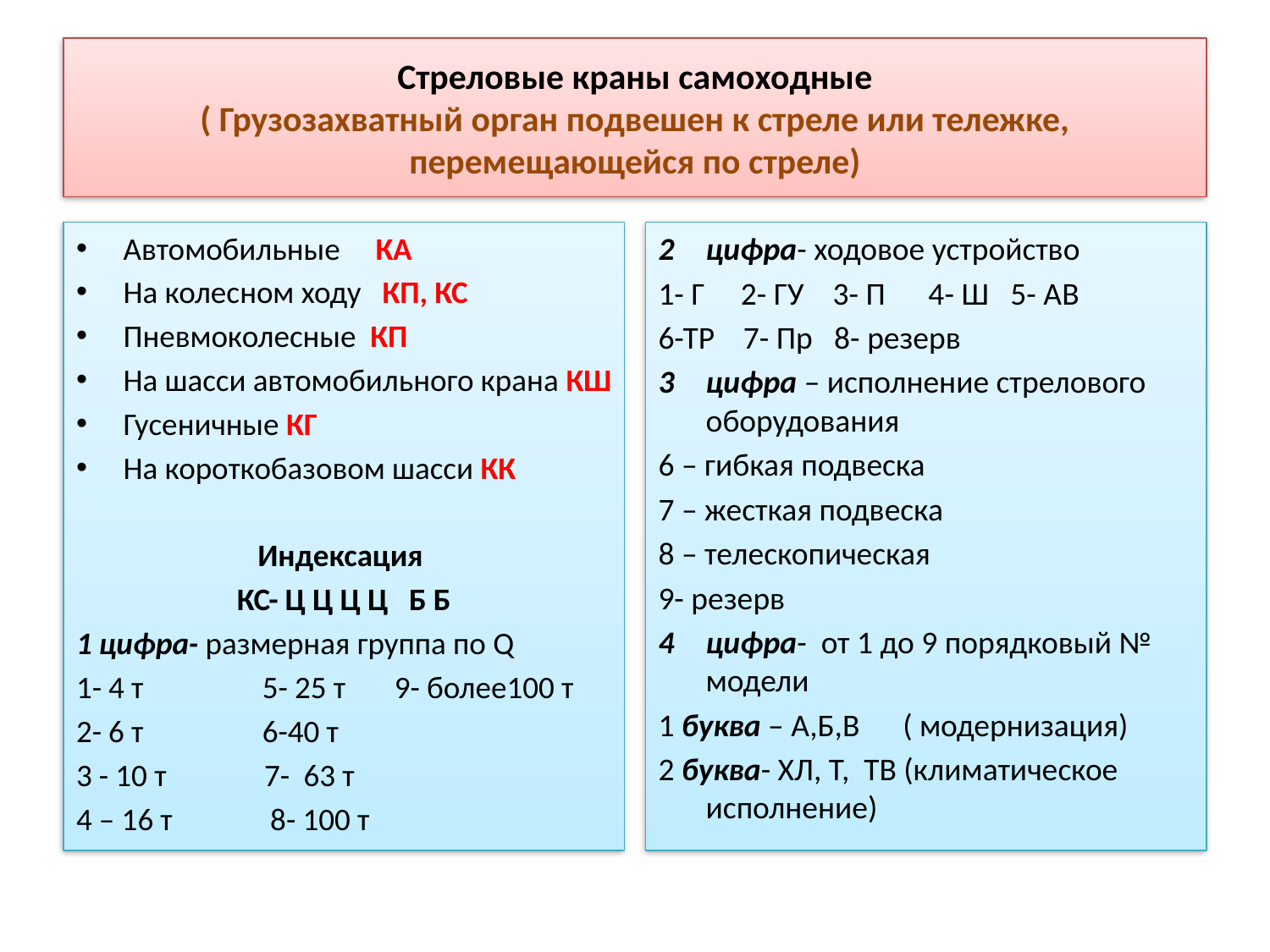

# Стреловые краны самоходные ( Грузозахватный орган подвешен к стреле или тележке, перемещающейся по стреле)
Автомобильные     КА
На колесном ходу   КП, КС
Пневмоколесные  КП
На шасси автомобильного крана КШ
Гусеничные КГ
На короткобазовом шасси КК

Индексация
КС- Ц Ц Ц Ц   Б Б
1 цифра- размерная группа по Q
1- 4 т                 5- 25 т       9- более100 т
2- 6 т                 6-40 т
3 - 10 т              7-  63 т
4 – 16 т              8- 100 т
цифра- ходовое устройство
1- Г     2- ГУ    3- П      4- Ш   5- АВ
6-ТР    7- Пр   8- резерв
цифра – исполнение стрелового оборудования
6 – гибкая подвеска
7 – жесткая подвеска
8 – телескопическая
9- резерв
цифра-  от 1 до 9 порядковый № модели
1 буква – А,Б,В      ( модернизация)
2 буква- ХЛ, Т,  ТВ (климатическое исполнение)